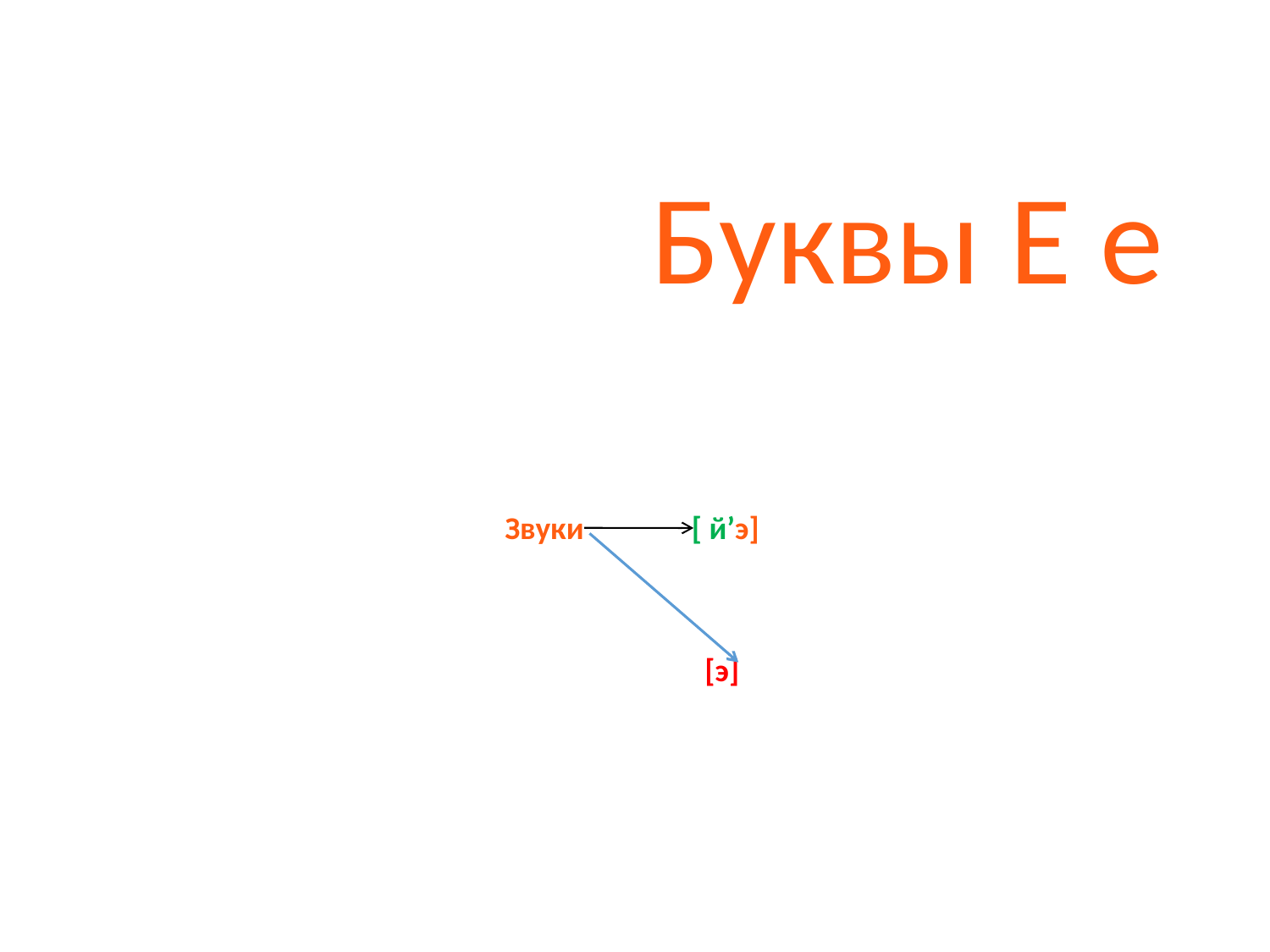

# Буквы Е е
Звуки               [ й’э]

                             [э]